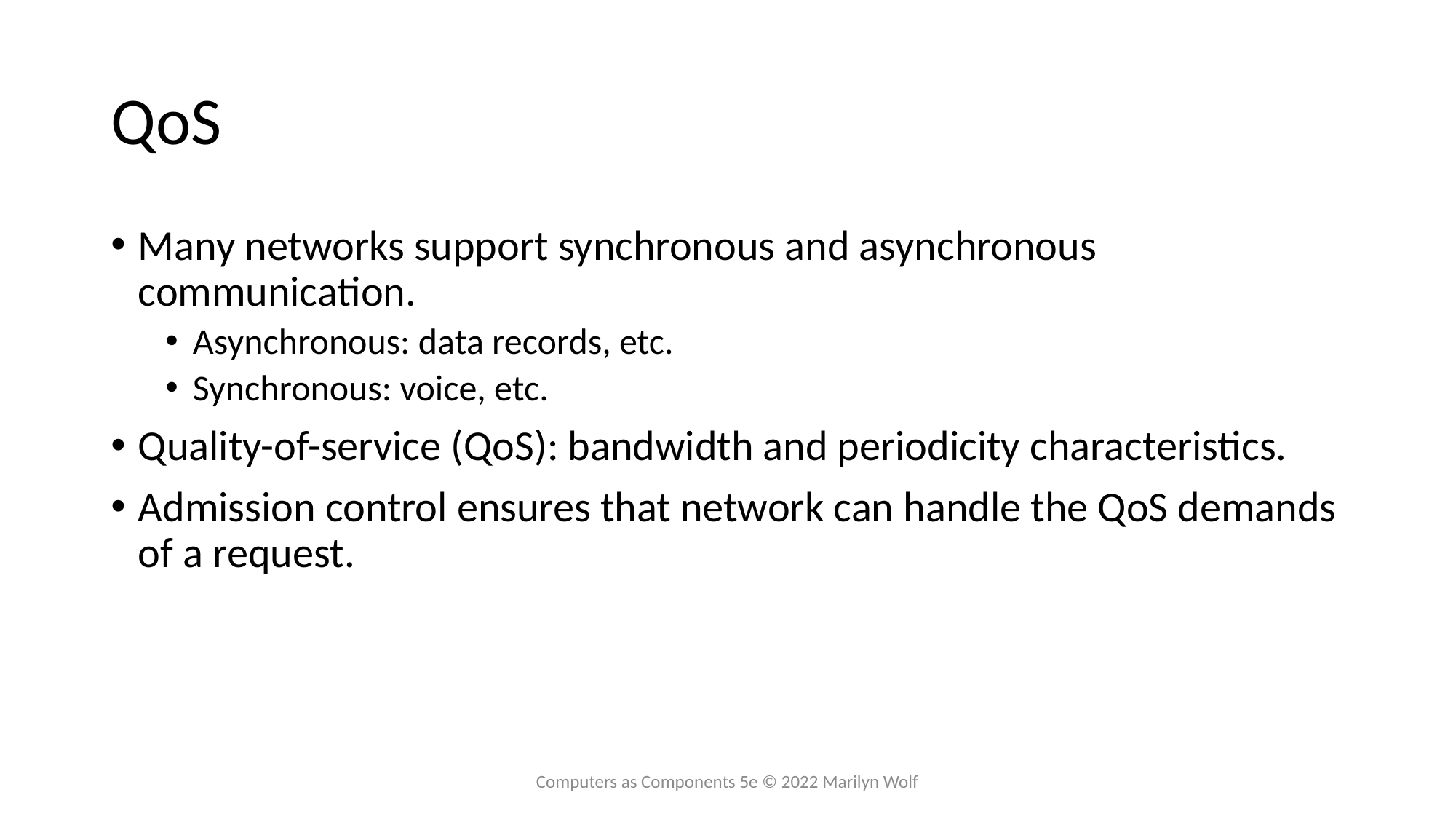

# QoS
Many networks support synchronous and asynchronous communication.
Asynchronous: data records, etc.
Synchronous: voice, etc.
Quality-of-service (QoS): bandwidth and periodicity characteristics.
Admission control ensures that network can handle the QoS demands of a request.
Computers as Components 5e © 2022 Marilyn Wolf